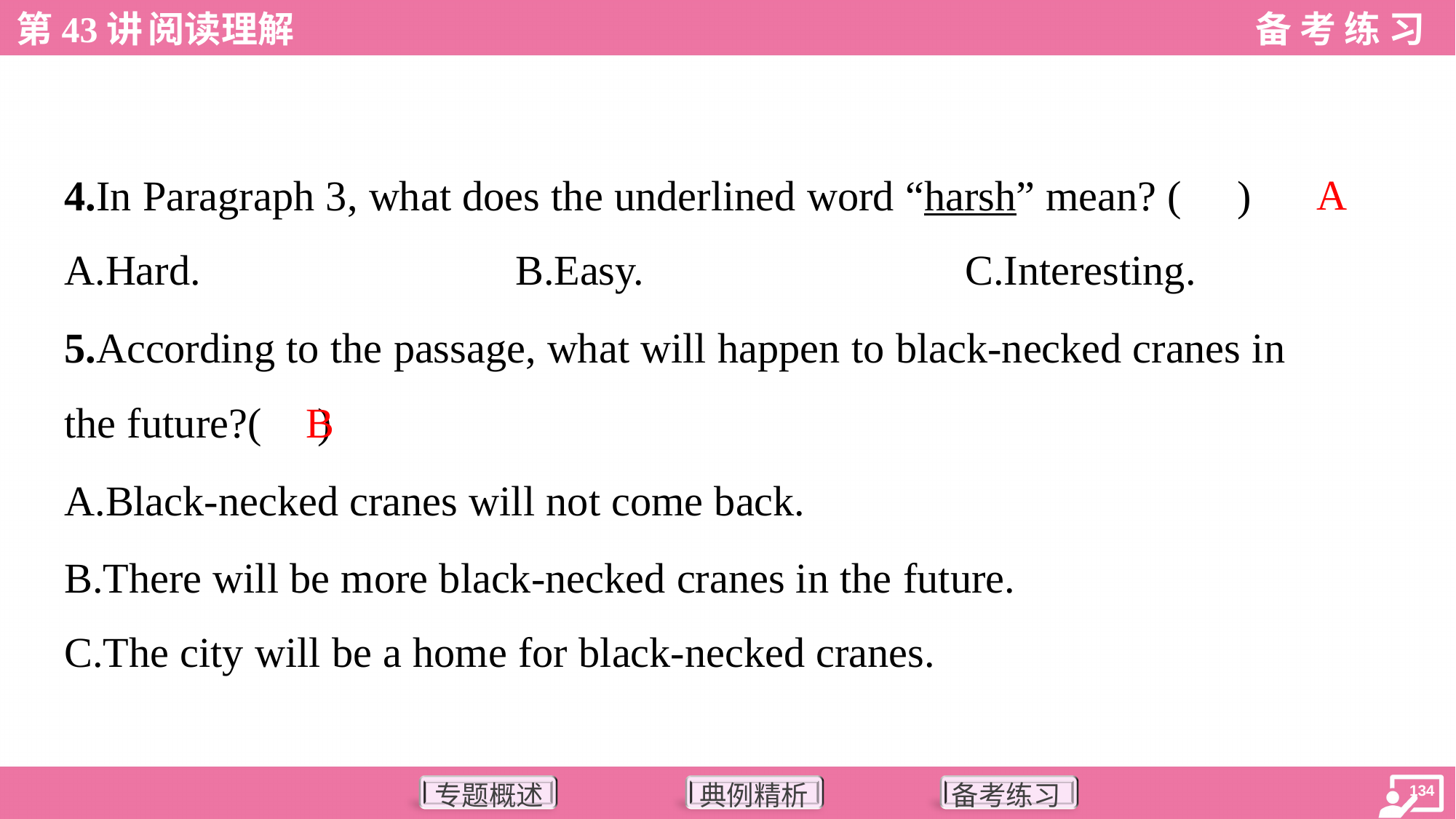

A
4.In Paragraph 3, what does the underlined word “harsh” mean? (     )
A.Hard.	B.Easy.	C.Interesting.
5.According to the passage, what will happen to black-necked cranes in
the future?(     )
B
A.Black-necked cranes will not come back.
B.There will be more black-necked cranes in the future.
C.The city will be a home for black-necked cranes.